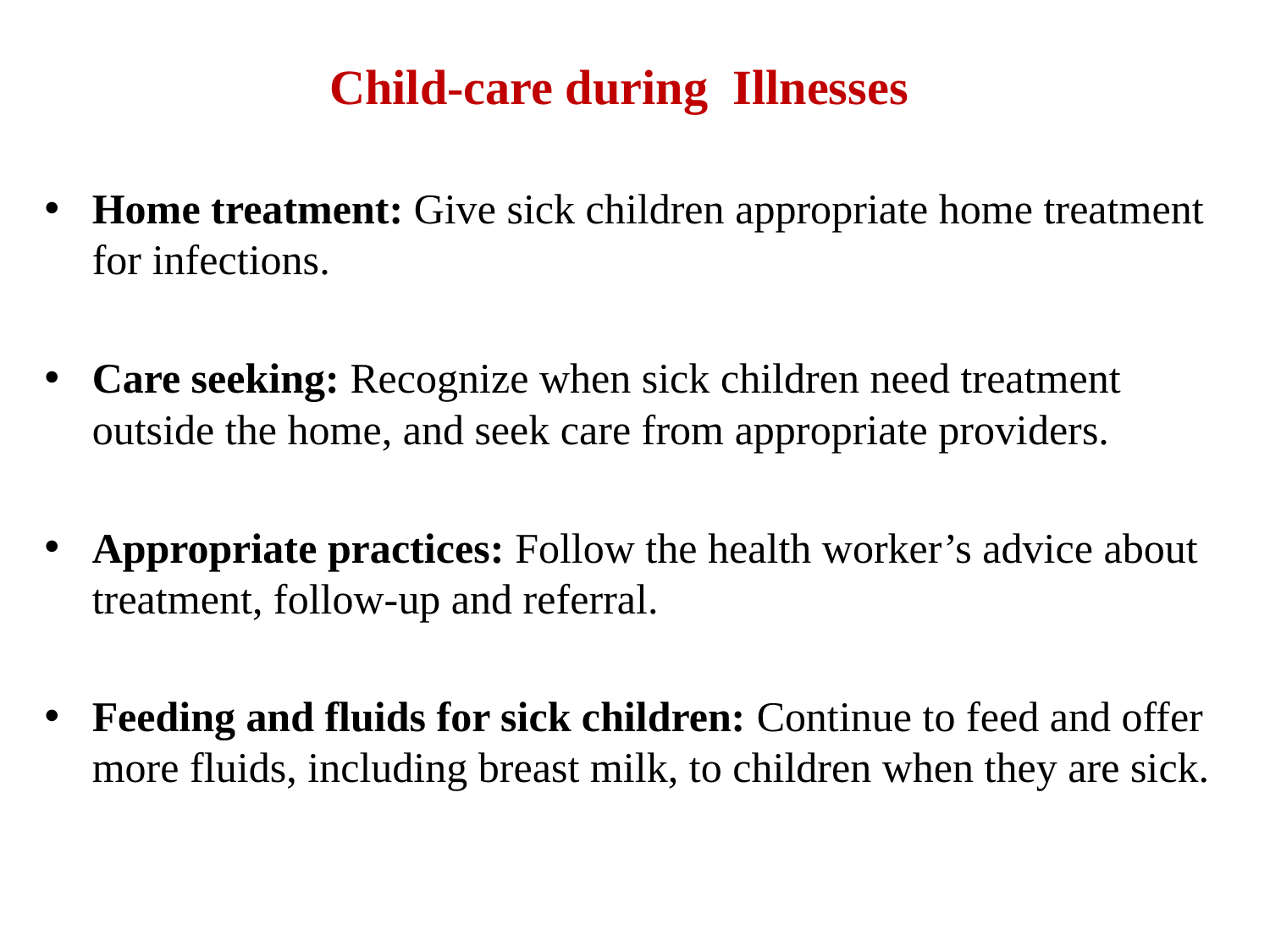

# Child-care during  Illnesses

Home treatment: Give sick children appropriate home treatment for infections.

Care seeking: Recognize when sick children need treatment outside the home, and seek care from appropriate providers.

Appropriate practices: Follow the health worker’s advice about treatment, follow-up and referral.

Feeding and fluids for sick children: Continue to feed and offer more fluids, including breast milk, to children when they are sick.